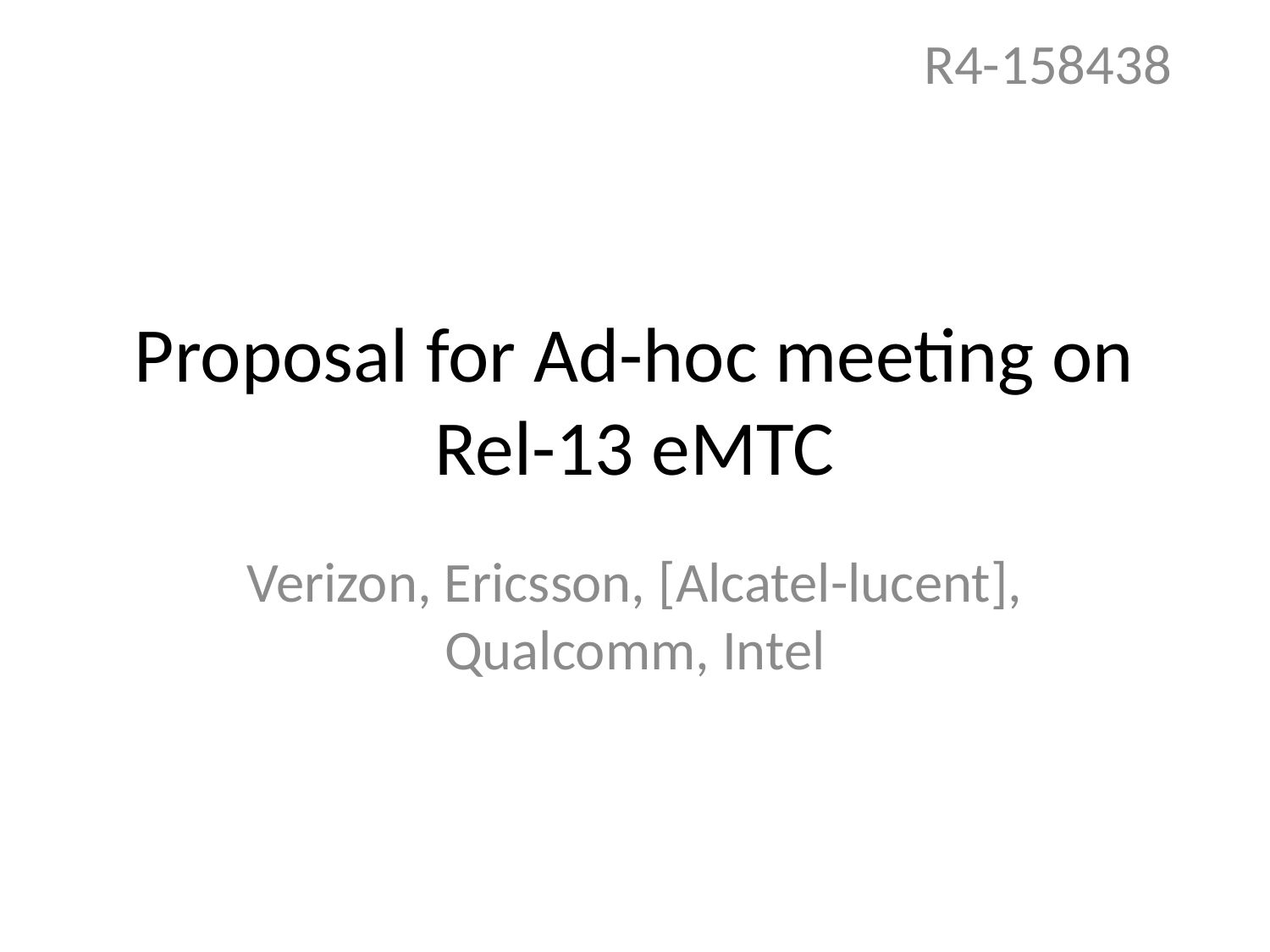

R4-158438
# Proposal for Ad-hoc meeting on Rel-13 eMTC
Verizon, Ericsson, [Alcatel-lucent], Qualcomm, Intel